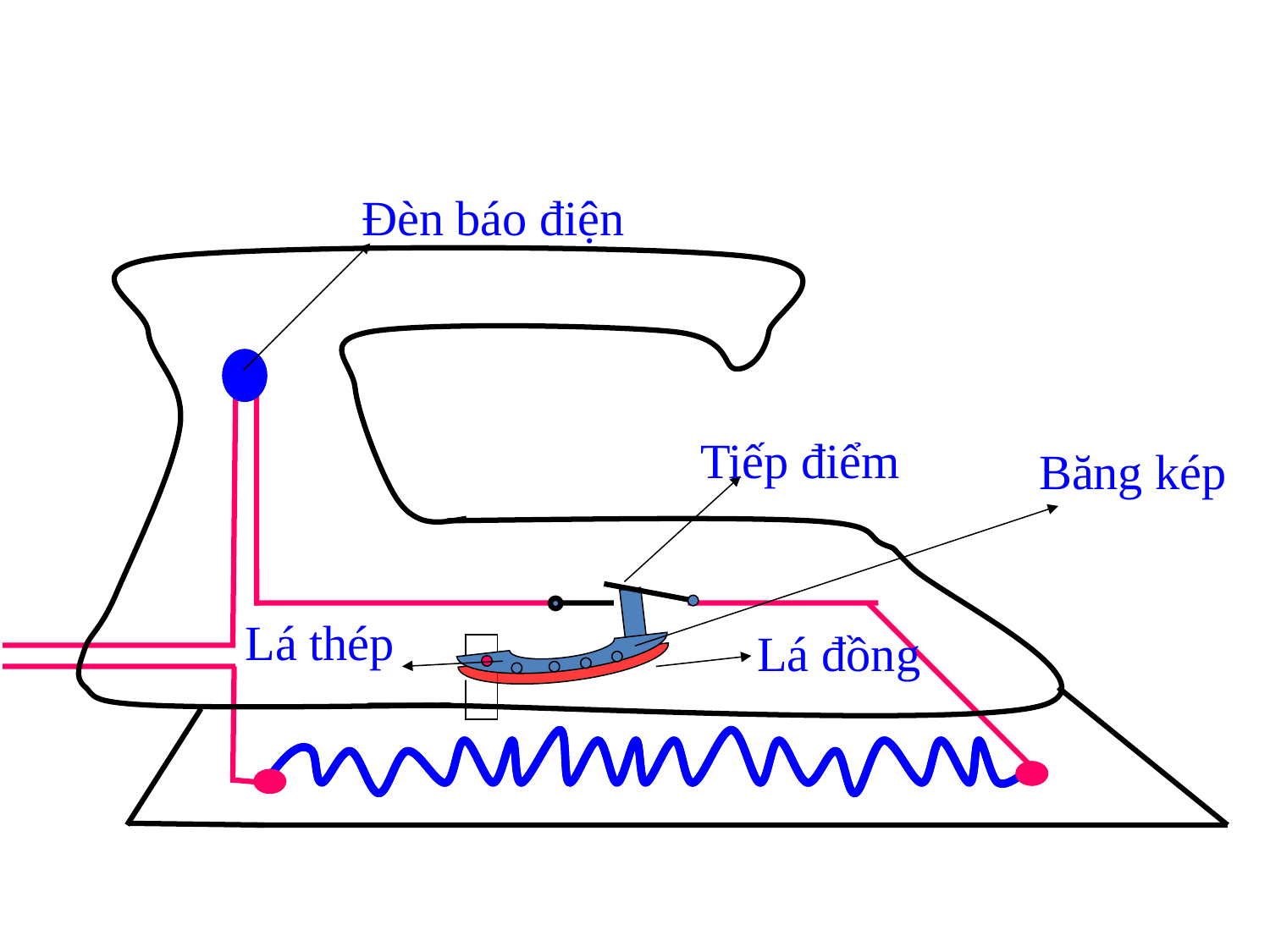

Đèn báo điện

Tiếp điểm
Băng kép

Lá thép

Lá đồng